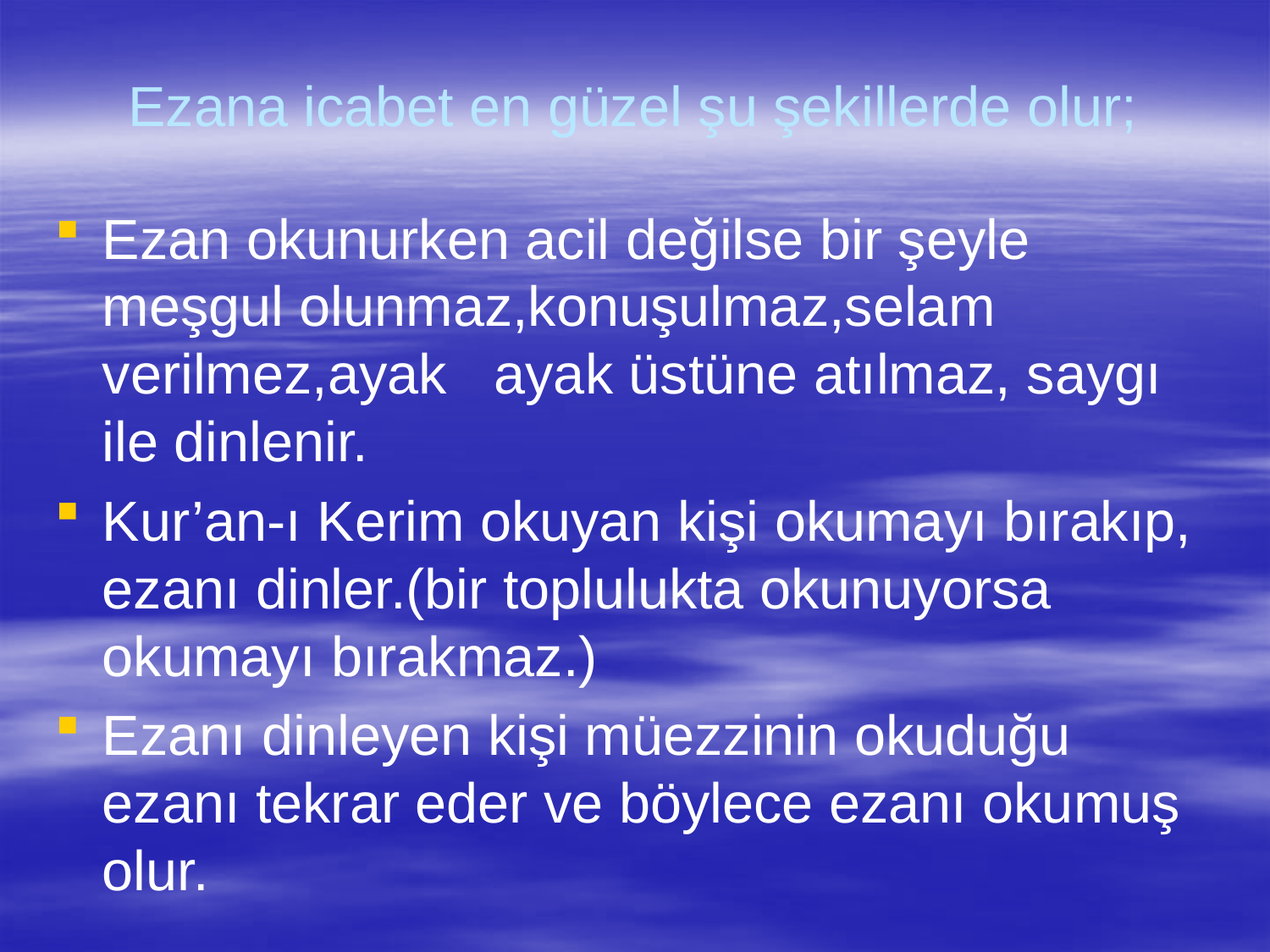

# Ezana icabet en güzel şu şekillerde olur;
Ezan okunurken acil değilse bir şeyle meşgul olunmaz,konuşulmaz,selam verilmez,ayak   ayak üstüne atılmaz, saygı ile dinlenir.
Kur’an-ı Kerim okuyan kişi okumayı bırakıp, ezanı dinler.(bir toplulukta okunuyorsa okumayı bırakmaz.)
Ezanı dinleyen kişi müezzinin okuduğu ezanı tekrar eder ve böylece ezanı okumuş olur.